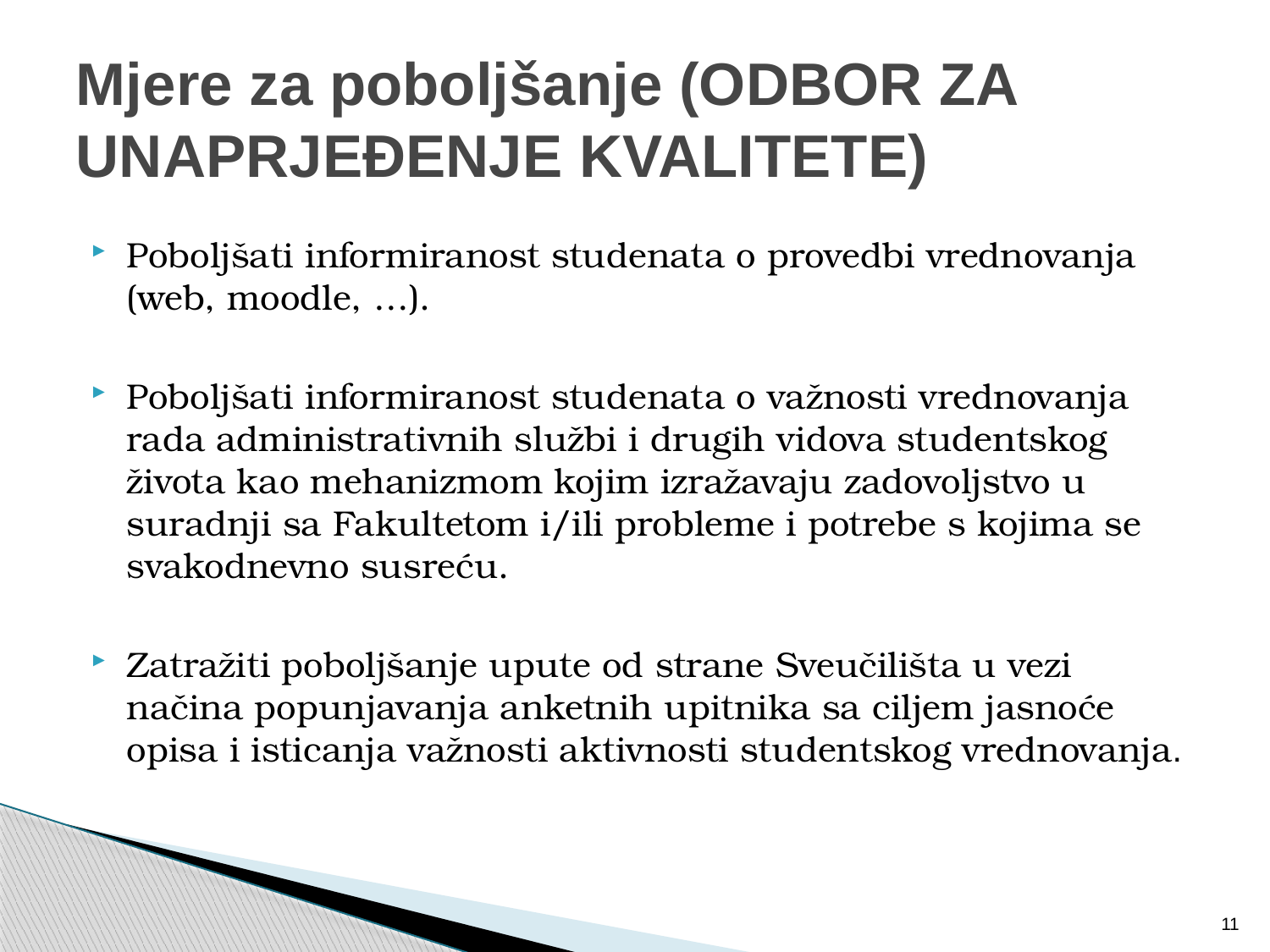

# Mjere za poboljšanje (ODBOR ZA UNAPRJEĐENJE KVALITETE)
Poboljšati informiranost studenata o provedbi vrednovanja (web, moodle, …).

Poboljšati informiranost studenata o važnosti vrednovanja rada administrativnih službi i drugih vidova studentskog života kao mehanizmom kojim izražavaju zadovoljstvo u suradnji sa Fakultetom i/ili probleme i potrebe s kojima se svakodnevno susreću.

Zatražiti poboljšanje upute od strane Sveučilišta u vezi načina popunjavanja anketnih upitnika sa ciljem jasnoće opisa i isticanja važnosti aktivnosti studentskog vrednovanja.

11